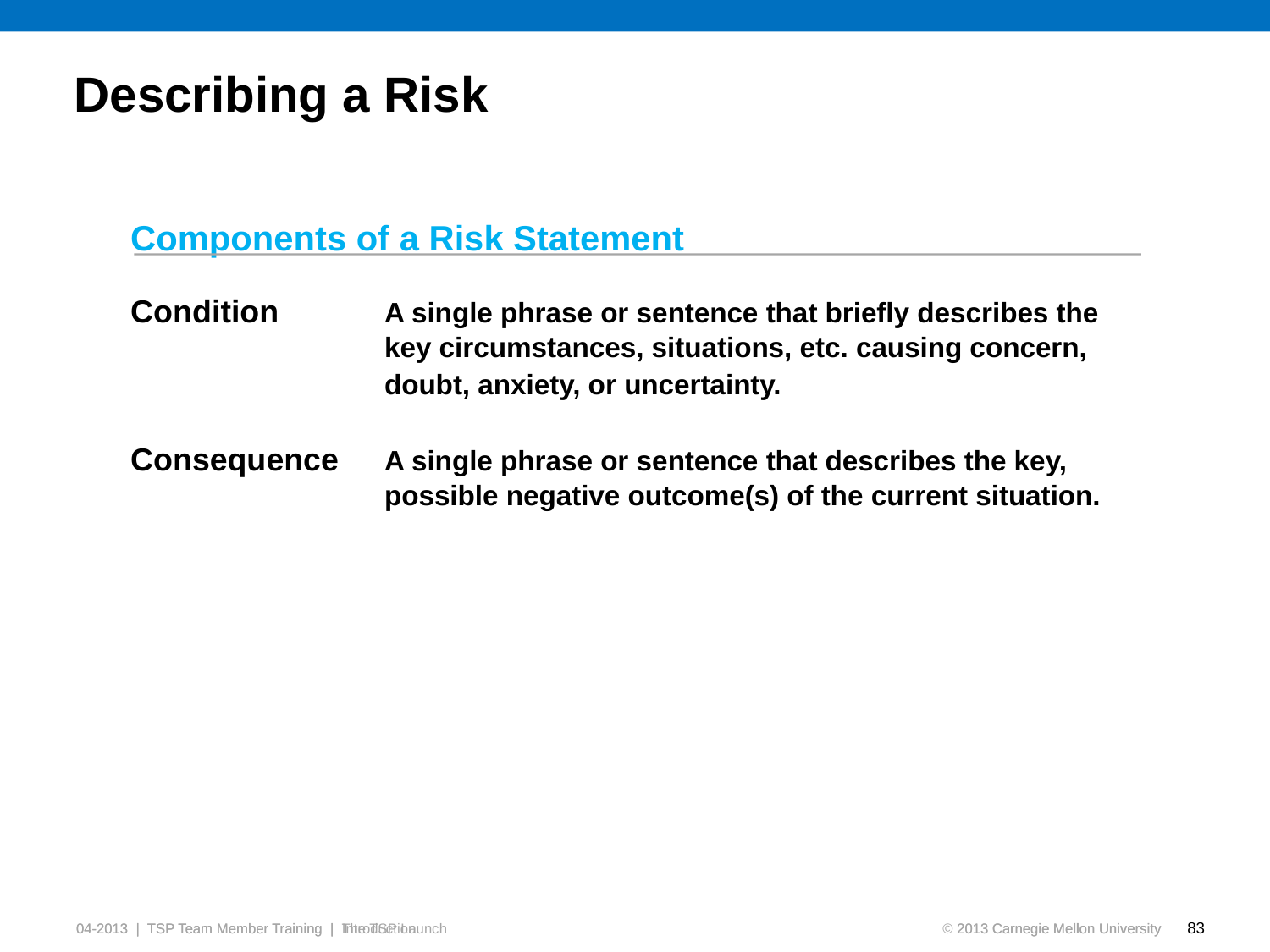

Components of a Risk Statement

Condition	A single phrase or sentence that briefly describes the 		key circumstances, situations, etc. causing concern, 		doubt, anxiety, or uncertainty.

Consequence	A single phrase or sentence that describes the key, 		possible negative outcome(s) of the current situation.

# Describing a Risk